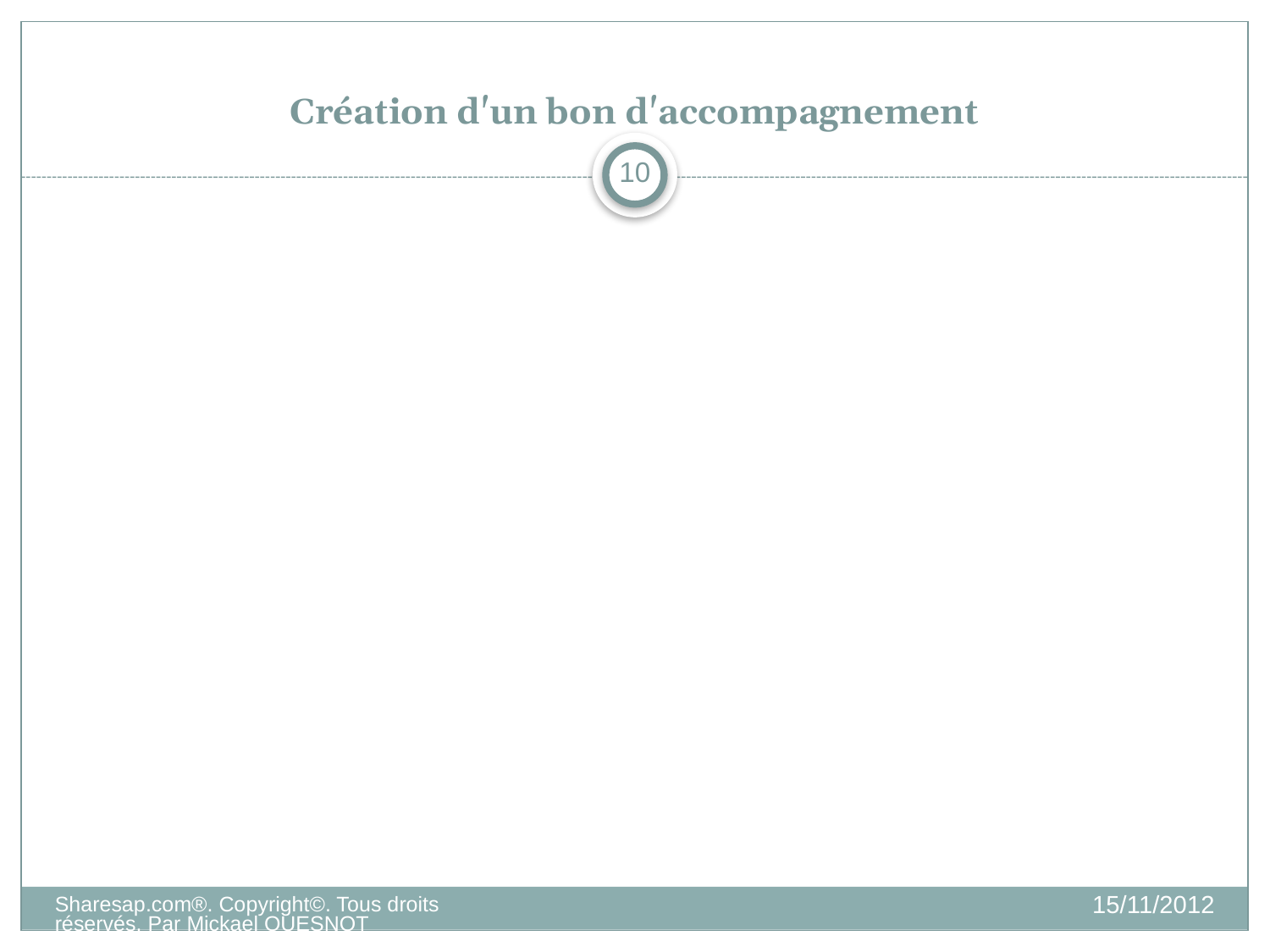

# Création d'un bon d'accompagnement
10
15/11/2012
Sharesap.com®. Copyright©. Tous droits réservés. Par Mickael QUESNOT